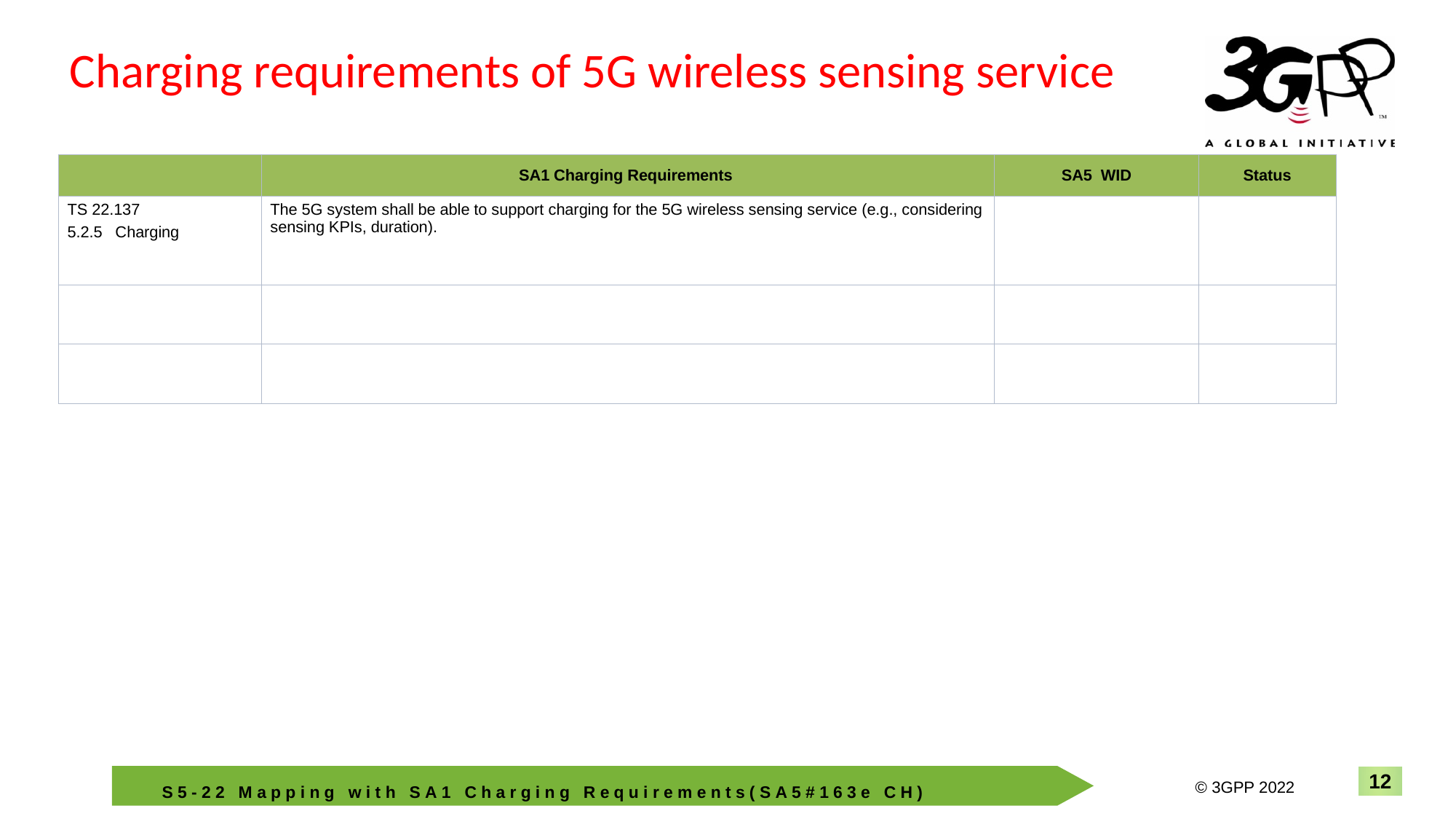

# Charging requirements of 5G wireless sensing service
|  | SA1 Charging Requirements | SA5 WID | Status |
| --- | --- | --- | --- |
| TS 22.137 5.2.5 Charging | The 5G system shall be able to support charging for the 5G wireless sensing service (e.g., considering sensing KPIs, duration). |  |  |
|  |  |  |  |
|  |  |  |  |